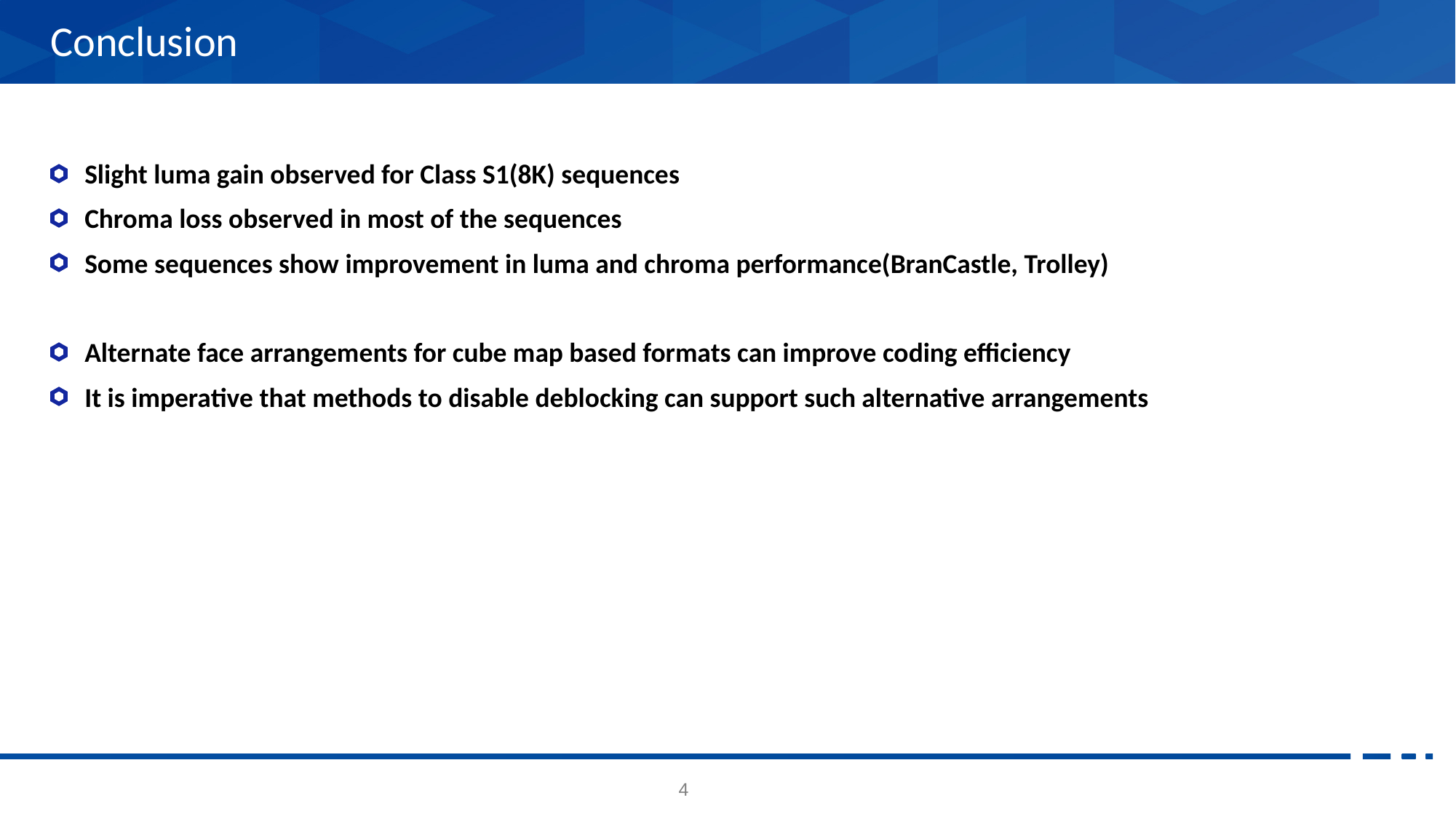

# Conclusion

Slight luma gain observed for Class S1(8K) sequences
Chroma loss observed in most of the sequences
Some sequences show improvement in luma and chroma performance(BranCastle, Trolley)

Alternate face arrangements for cube map based formats can improve coding efficiency
It is imperative that methods to disable deblocking can support such alternative arrangements